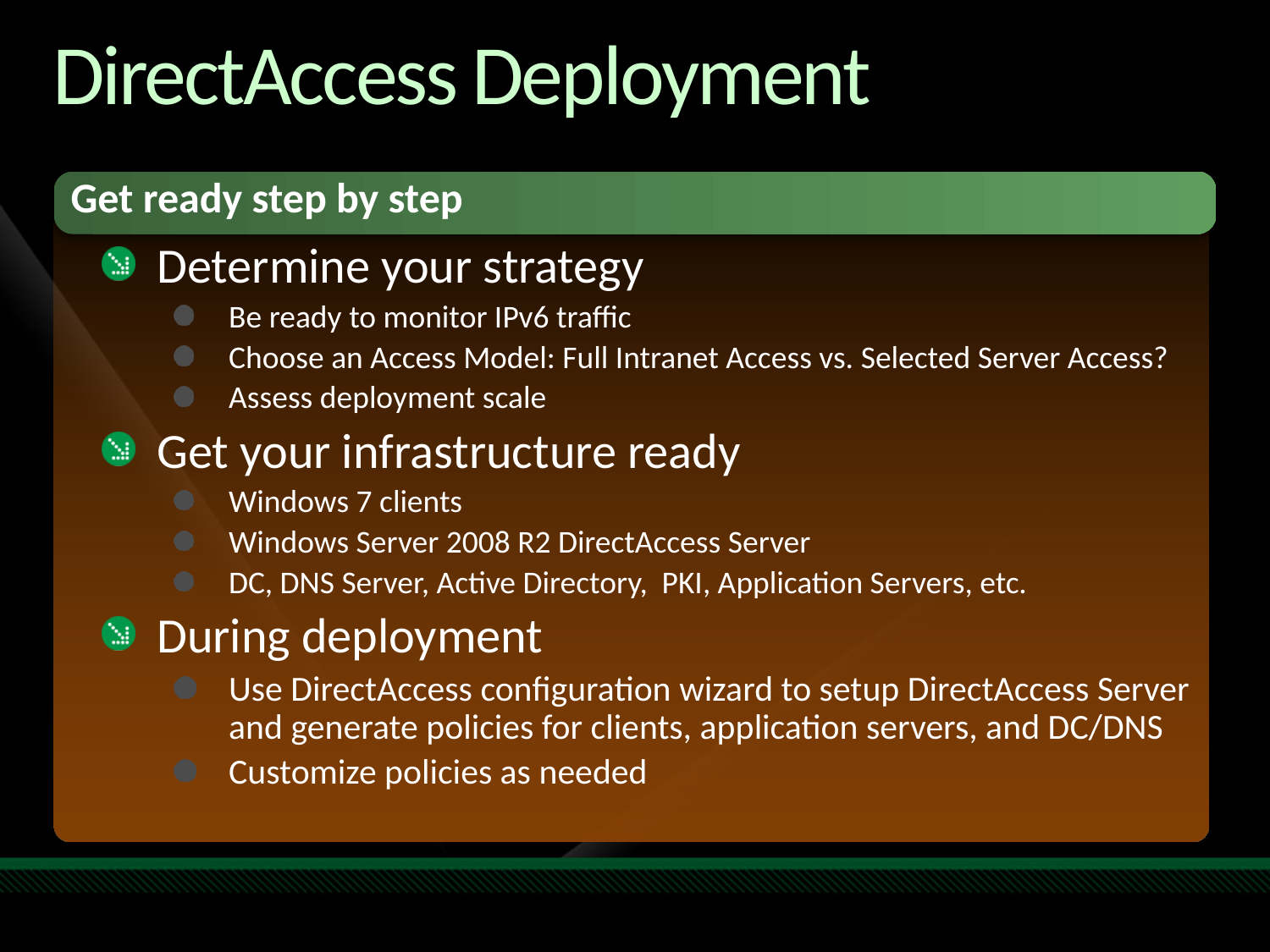

# DirectAccess Deployment
Get ready step by step

Determine your strategy
Be ready to monitor IPv6 traffic
Choose an Access Model: Full Intranet Access vs. Selected Server Access?
Assess deployment scale
Get your infrastructure ready
Windows 7 clients
Windows Server 2008 R2 DirectAccess Server
DC, DNS Server, Active Directory,  PKI, Application Servers, etc.
During deployment
Use DirectAccess configuration wizard to setup DirectAccess Server and generate policies for clients, application servers, and DC/DNS
Customize policies as needed